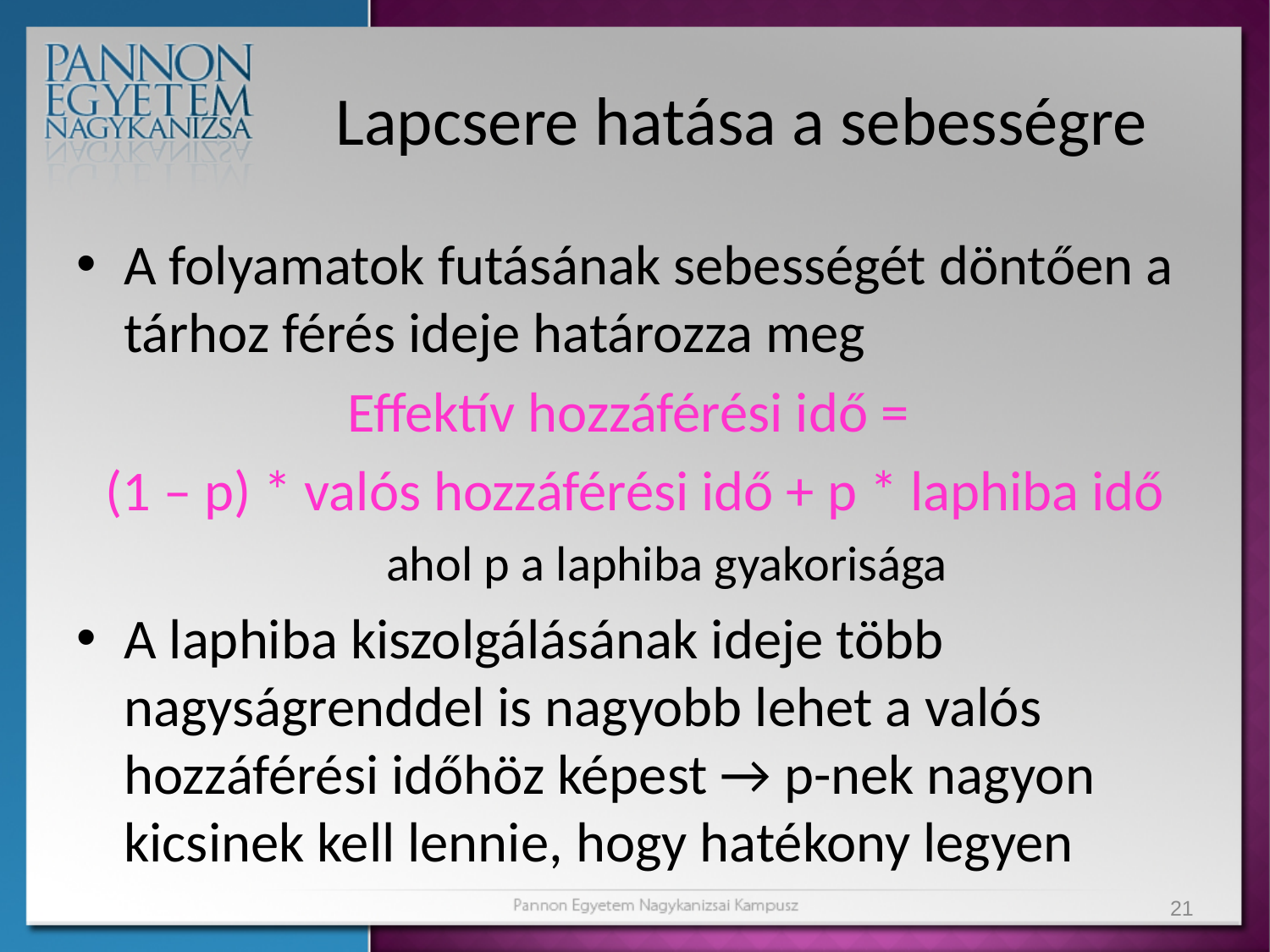

# Lapcsere hatása a sebességre
A folyamatok futásának sebességét döntően a tárhoz férés ideje határozza meg
Effektív hozzáférési idő =
(1 – p) * valós hozzáférési idő + p * laphiba idő
ahol p a laphiba gyakorisága
A laphiba kiszolgálásának ideje több nagyságrenddel is nagyobb lehet a valós hozzáférési időhöz képest → p-nek nagyon kicsinek kell lennie, hogy hatékony legyen
21